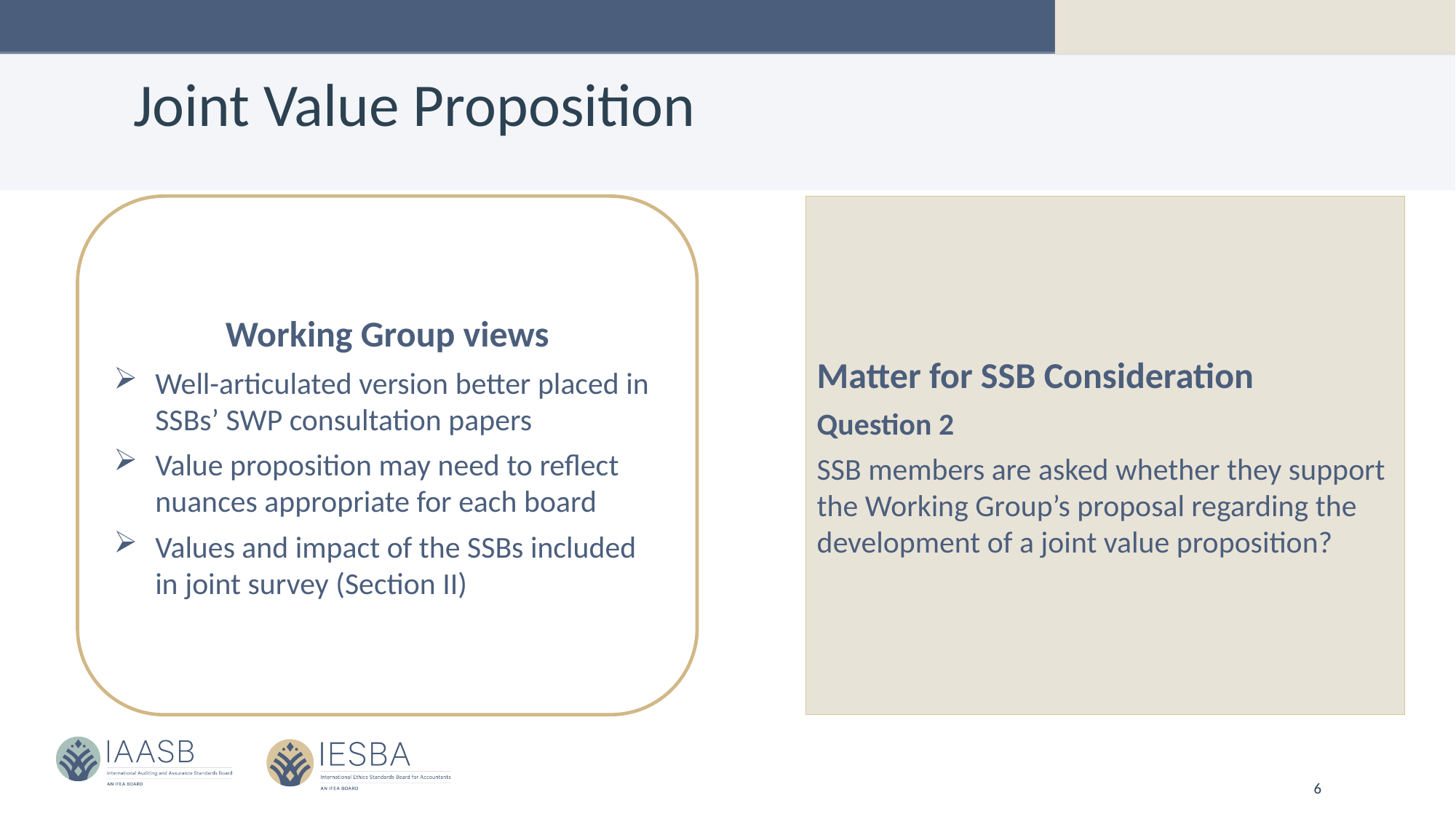

# Joint Value Proposition
Working Group views
Well-articulated version better placed in SSBs’ SWP consultation papers
Value proposition may need to reflect nuances appropriate for each board
Values and impact of the SSBs included in joint survey (Section II)
Matter for SSB Consideration
Question 2
SSB members are asked whether they support the Working Group’s proposal regarding the development of a joint value proposition?
6